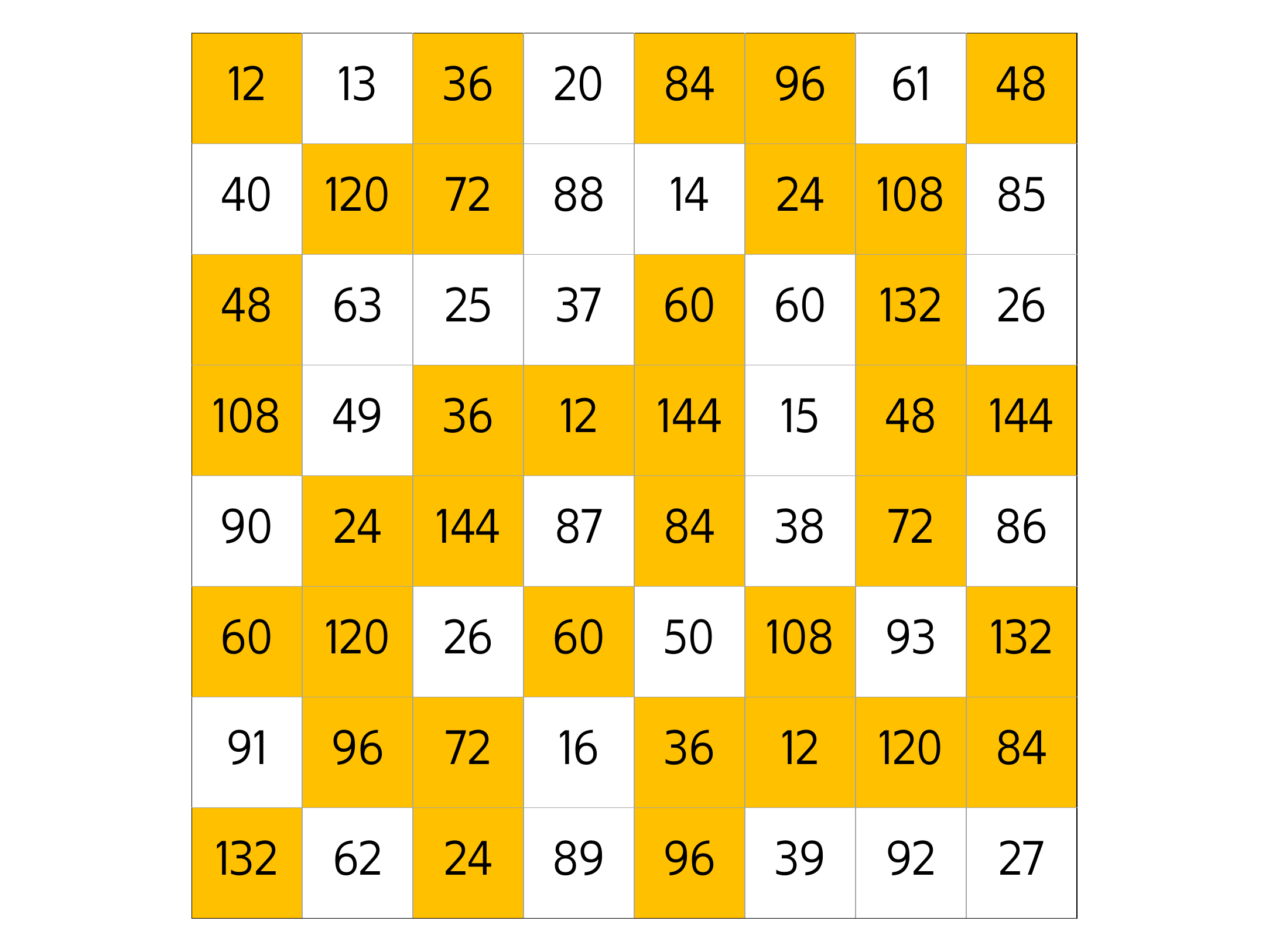

| 12 | 13 | 36 | 20 | 84 | 96 | 61 | 48 |
| --- | --- | --- | --- | --- | --- | --- | --- |
| 40 | 120 | 72 | 88 | 14 | 24 | 108 | 85 |
| 48 | 63 | 25 | 37 | 60 | 60 | 132 | 26 |
| 108 | 49 | 36 | 12 | 144 | 15 | 48 | 144 |
| 90 | 24 | 144 | 87 | 84 | 38 | 72 | 86 |
| 60 | 120 | 26 | 60 | 50 | 108 | 93 | 132 |
| 91 | 96 | 72 | 16 | 36 | 12 | 120 | 84 |
| 132 | 62 | 24 | 89 | 96 | 39 | 92 | 27 |